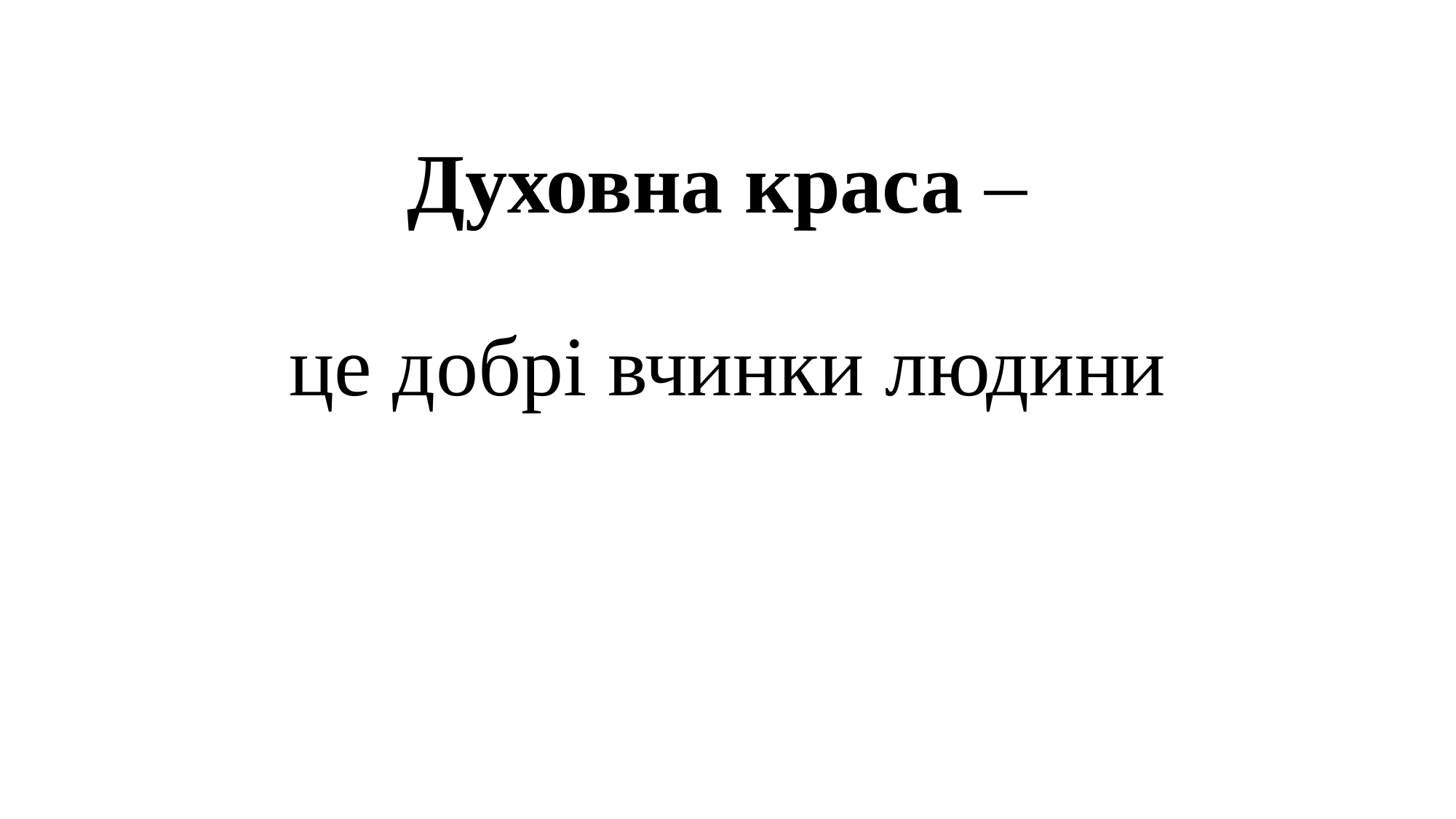

# Духовна краса – це добрі вчинки людини